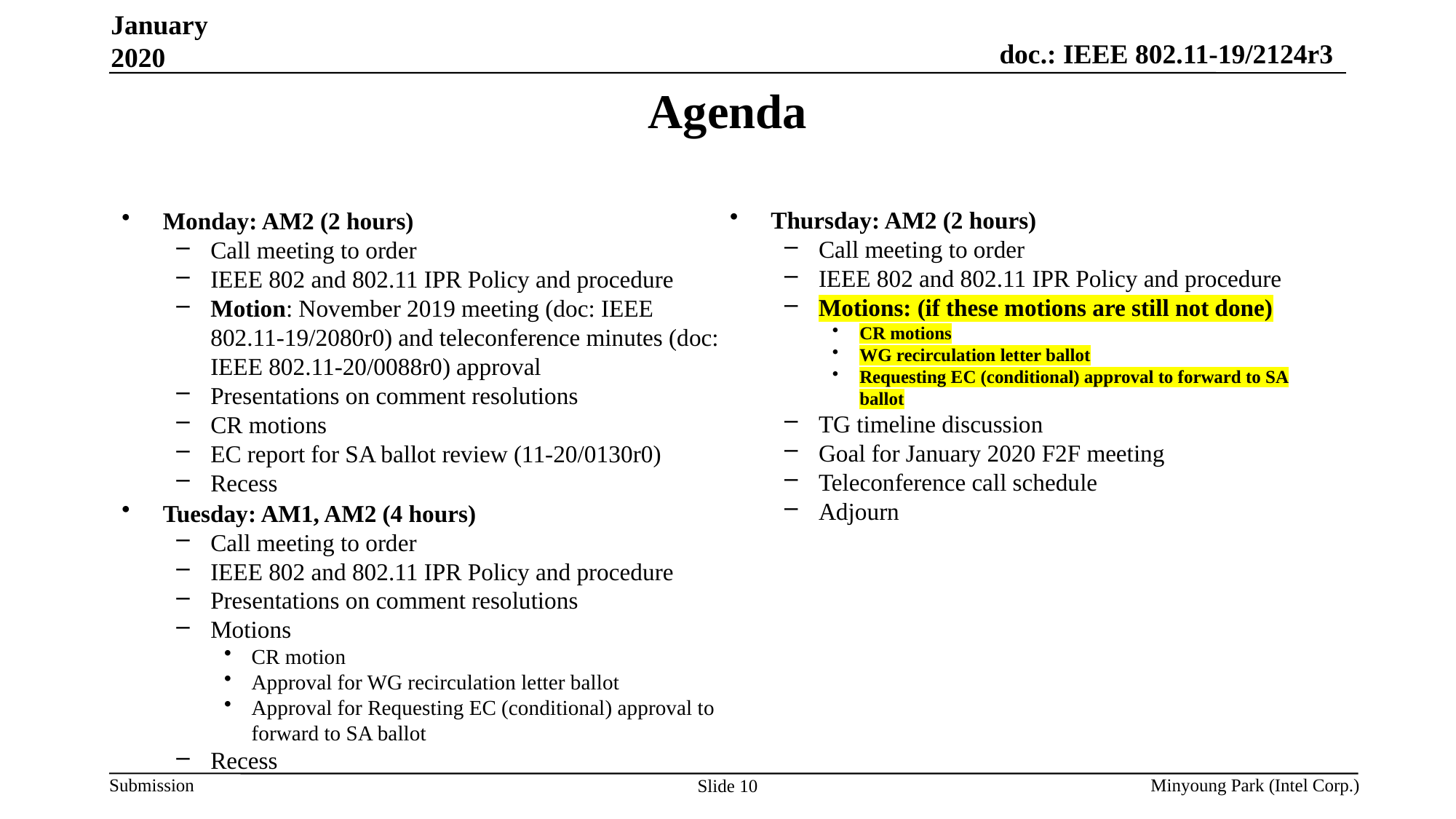

January 2020
# Agenda
Thursday: AM2 (2 hours)
Call meeting to order
IEEE 802 and 802.11 IPR Policy and procedure
Motions: (if these motions are still not done)
CR motions
WG recirculation letter ballot
Requesting EC (conditional) approval to forward to SA ballot
TG timeline discussion
Goal for January 2020 F2F meeting
Teleconference call schedule
Adjourn

Monday: AM2 (2 hours)
Call meeting to order
IEEE 802 and 802.11 IPR Policy and procedure
Motion: November 2019 meeting (doc: IEEE 802.11-19/2080r0) and teleconference minutes (doc: IEEE 802.11-20/0088r0) approval
Presentations on comment resolutions
CR motions
EC report for SA ballot review (11-20/0130r0)
Recess
Tuesday: AM1, AM2 (4 hours)
Call meeting to order
IEEE 802 and 802.11 IPR Policy and procedure
Presentations on comment resolutions
Motions
CR motion
Approval for WG recirculation letter ballot
Approval for Requesting EC (conditional) approval to forward to SA ballot
Recess

Minyoung Park (Intel Corp.)
Slide 10